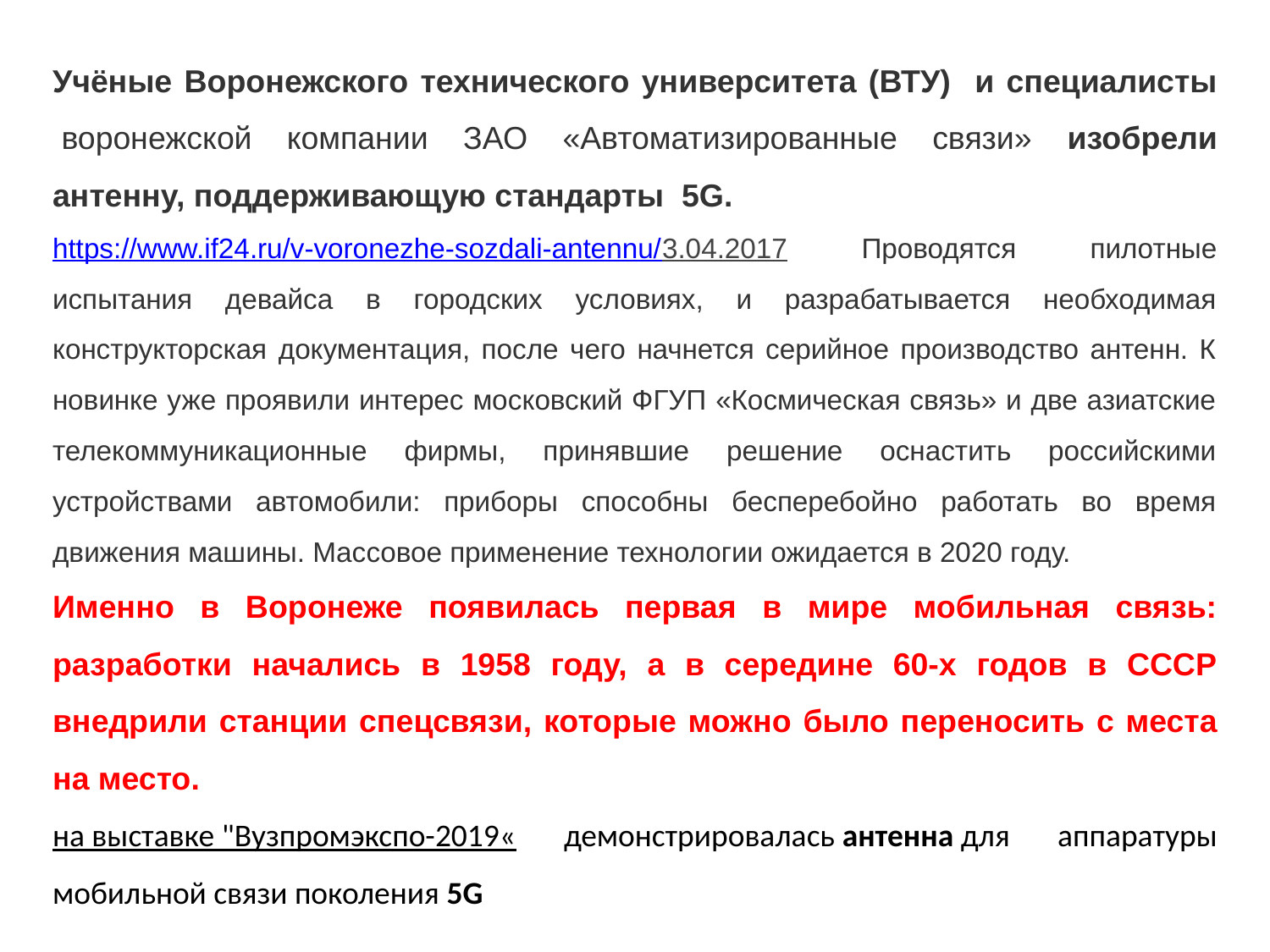

Учёные Воронежского технического университета (ВТУ)  и специалисты  воронежской компании ЗАО «Автоматизированные связи» изобрели антенну, поддерживающую стандарты  5G.
https://www.if24.ru/v-voronezhe-sozdali-antennu/3.04.2017 Проводятся пилотные испытания девайса в городских условиях, и разрабатывается необходимая конструкторская документация, после чего начнется серийное производство антенн. К новинке уже проявили интерес московский ФГУП «Космическая связь» и две азиатские телекоммуникационные фирмы, принявшие решение оснастить российскими устройствами автомобили: приборы способны бесперебойно работать во время движения машины. Массовое применение технологии ожидается в 2020 году.
Именно в Воронеже появилась первая в мире мобильная связь: разработки начались в 1958 году, а в середине 60-х годов в СССР внедрили станции спецсвязи, которые можно было переносить с места на место.
на выставке "Вузпромэкспо-2019« демонстрировалась антенна для аппаратуры мобильной связи поколения 5G